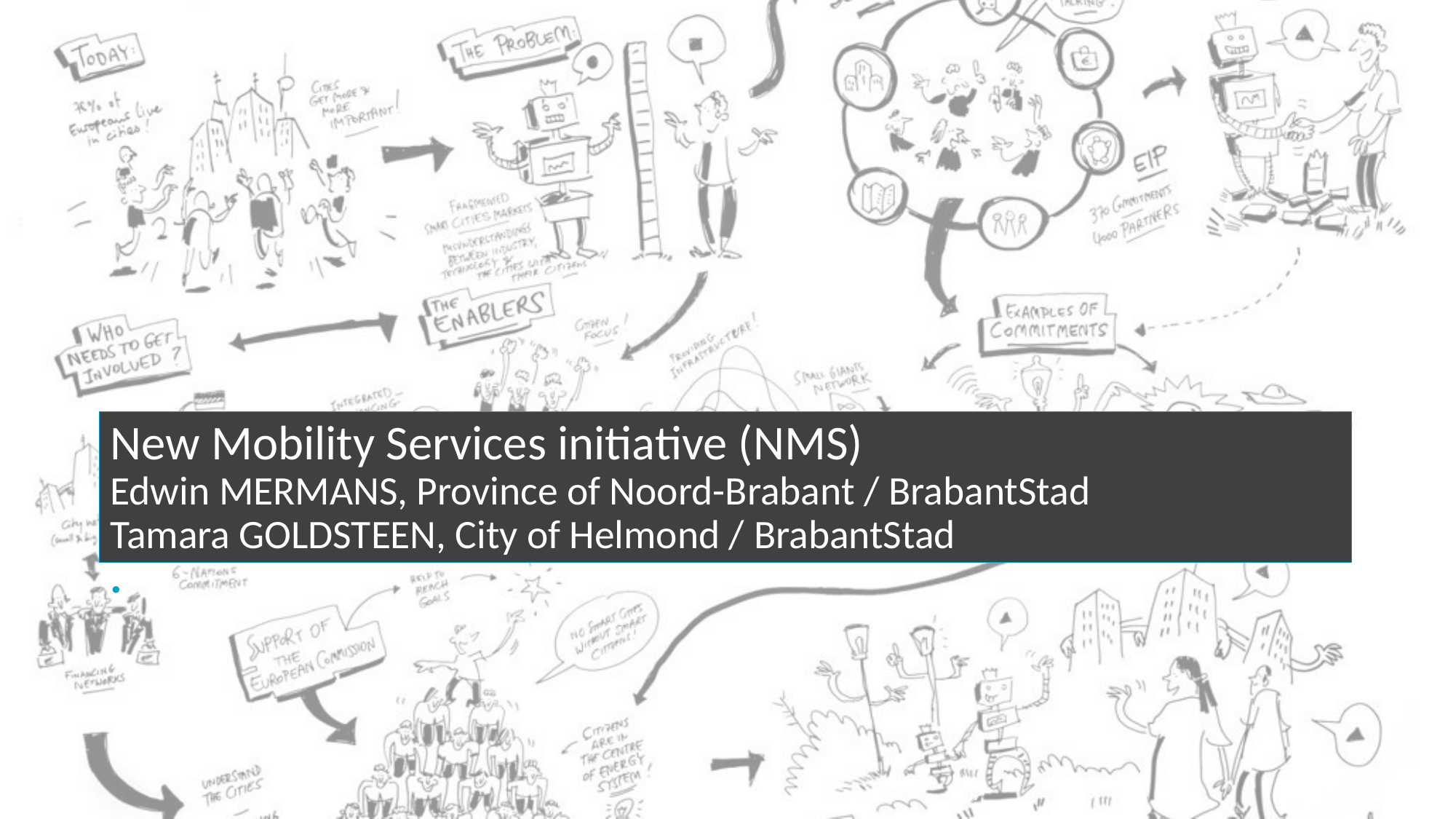

# New Mobility Services initiative (NMS) Edwin MERMANS, Province of Noord-Brabant / BrabantStad Tamara GOLDSTEEN, City of Helmond / BrabantStad
.